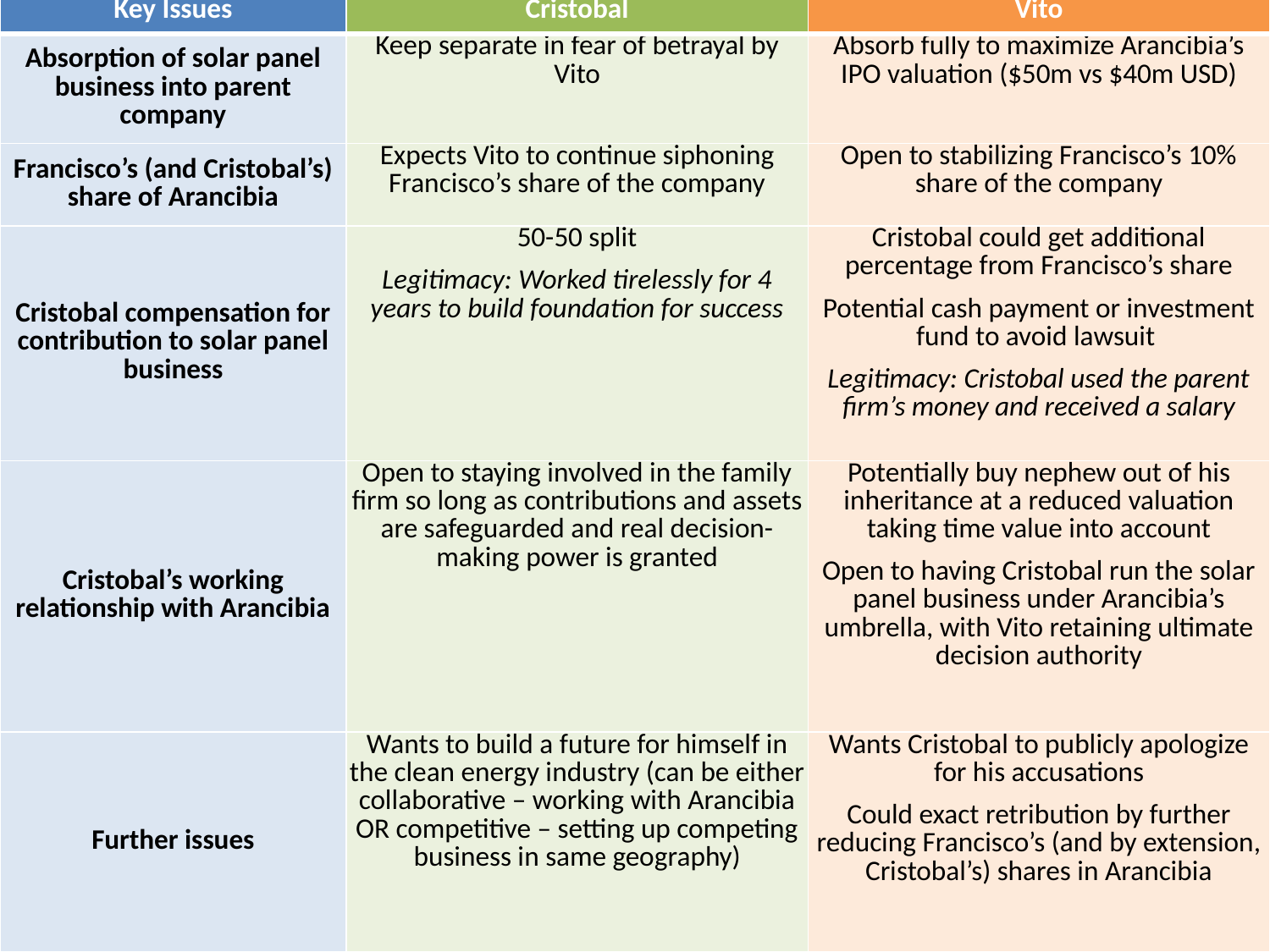

| Key Issues | Cristobal | Vito |
| --- | --- | --- |
| Absorption of solar panel business into parent company | Keep separate in fear of betrayal by Vito | Absorb fully to maximize Arancibia’s IPO valuation ($50m vs $40m USD) |
| Francisco’s (and Cristobal’s) share of Arancibia | Expects Vito to continue siphoning Francisco’s share of the company | Open to stabilizing Francisco’s 10% share of the company |
| Cristobal compensation for contribution to solar panel business | 50-50 split Legitimacy: Worked tirelessly for 4 years to build foundation for success | Cristobal could get additional percentage from Francisco’s share Potential cash payment or investment fund to avoid lawsuit Legitimacy: Cristobal used the parent firm’s money and received a salary |
| Cristobal’s working relationship with Arancibia | Open to staying involved in the family firm so long as contributions and assets are safeguarded and real decision-making power is granted | Potentially buy nephew out of his inheritance at a reduced valuation taking time value into account Open to having Cristobal run the solar panel business under Arancibia’s umbrella, with Vito retaining ultimate decision authority |
| Further issues | Wants to build a future for himself in the clean energy industry (can be either collaborative – working with Arancibia OR competitive – setting up competing business in same geography) | Wants Cristobal to publicly apologize for his accusations Could exact retribution by further reducing Francisco’s (and by extension, Cristobal’s) shares in Arancibia |